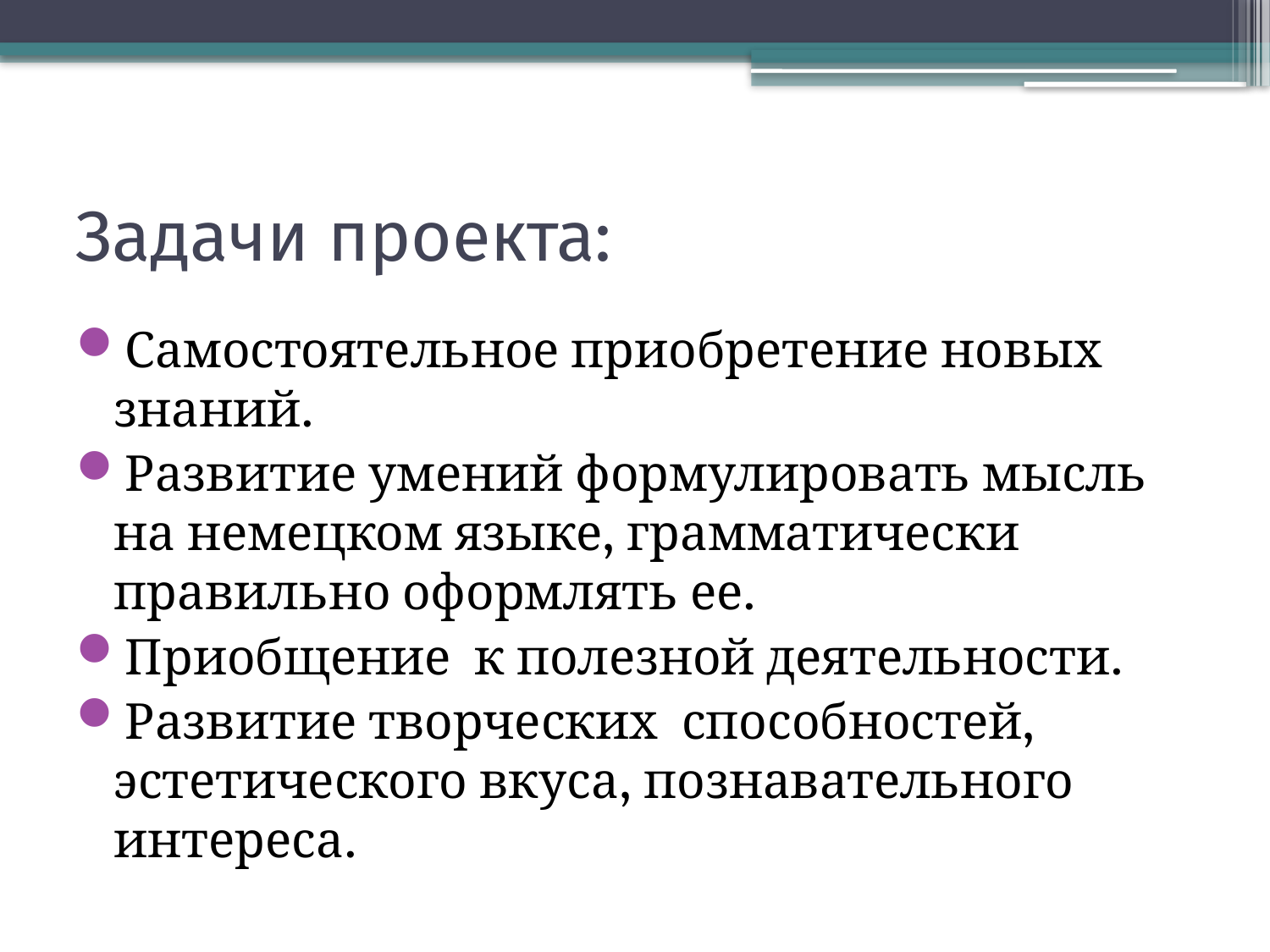

# Задачи проекта:
Самостоятельное приобретение новых знаний.
Развитие умений формулировать мысль на немецком языке, грамматически правильно оформлять ее.
Приобщение  к полезной деятельности.
Развитие творческих  способностей, эстетического вкуса, познавательного интереса.